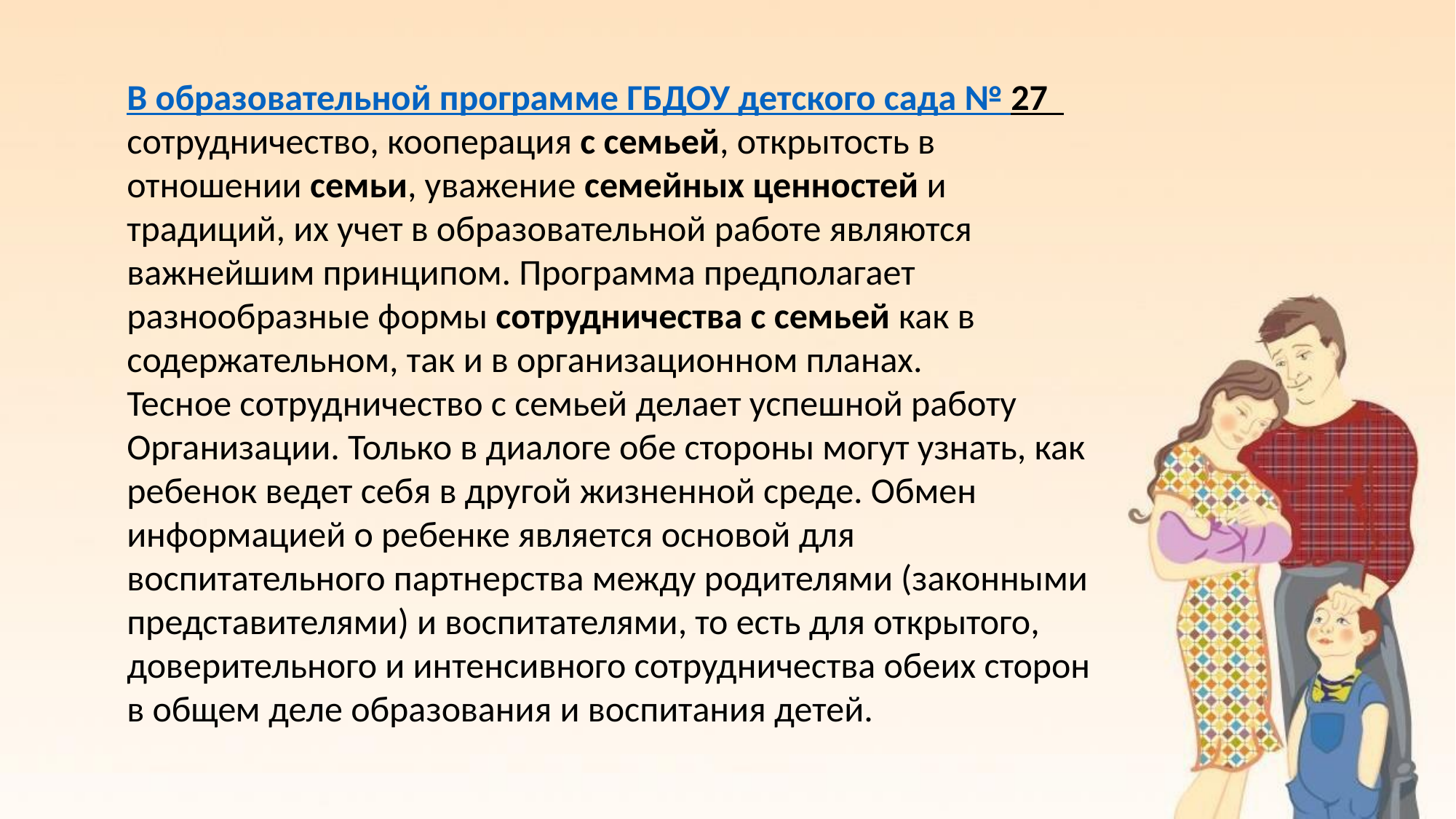

В образовательной программе ГБДОУ детского сада № 27  сотрудничество, кооперация с семьей, открытость в отношении семьи, уважение семейных ценностей и традиций, их учет в образовательной работе являются важнейшим принципом. Программа предполагает разнообразные формы сотрудничества с семьей как в содержательном, так и в организационном планах.
Тесное сотрудничество с семьей делает успешной работу Организации. Только в диалоге обе стороны могут узнать, как ребенок ведет себя в другой жизненной среде. Обмен информацией о ребенке является основой для воспитательного партнерства между родителями (законными представителями) и воспитателями, то есть для открытого, доверительного и интенсивного сотрудничества обеих сторон в общем деле образования и воспитания детей.